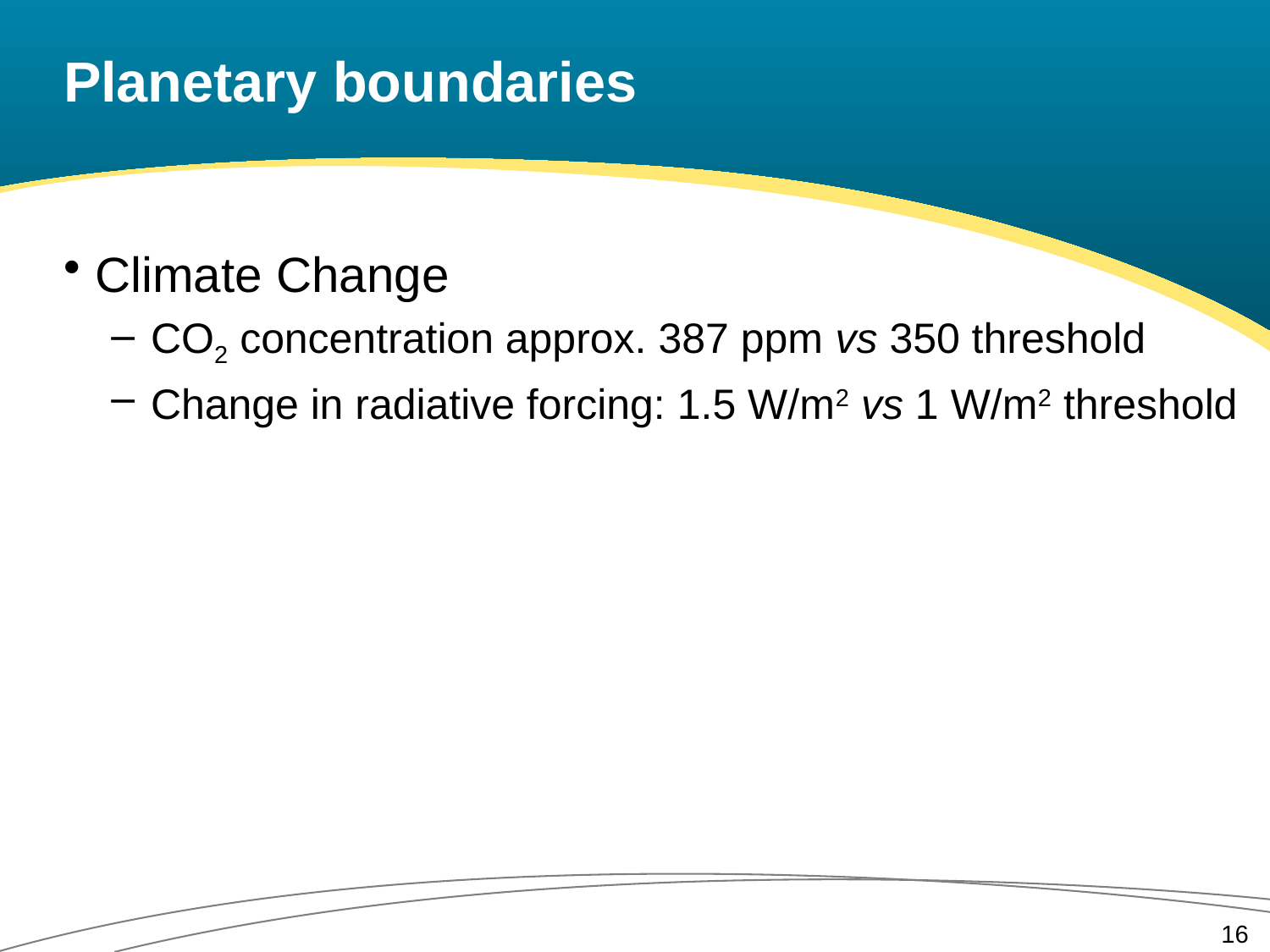

# Planetary boundaries
Climate Change
CO2 concentration approx. 387 ppm vs 350 threshold
Change in radiative forcing: 1.5 W/m2 vs 1 W/m2 threshold

16